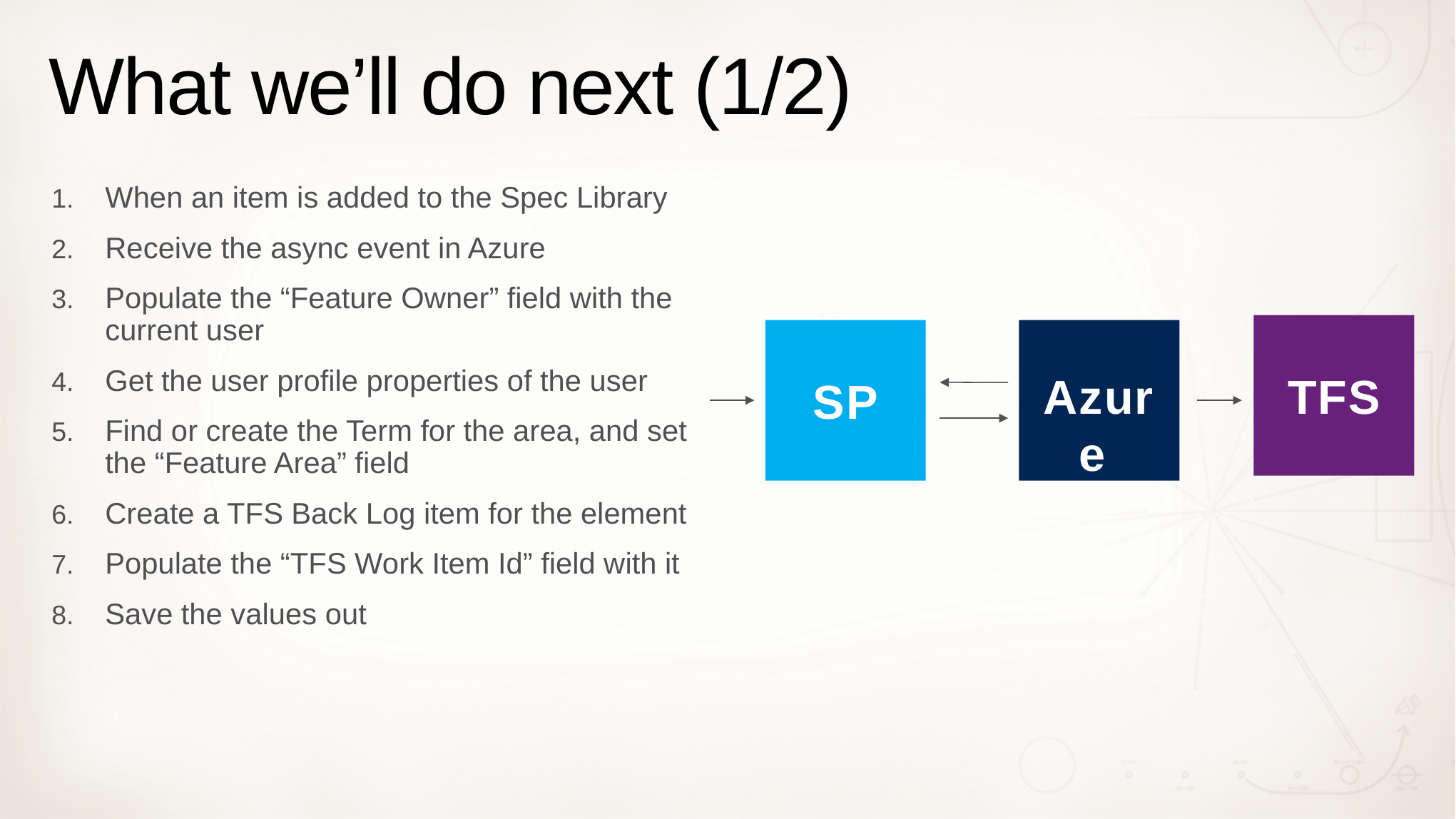

# What we’ll do next (1/2)
When an item is added to the Spec Library
Receive the async event in Azure
Populate the “Feature Owner” field with the current user
Get the user profile properties of the user
Find or create the Term for the area, and set the “Feature Area” field
Create a TFS Back Log item for the element
Populate the “TFS Work Item Id” field with it
Save the values out

Azure
TFS
SP